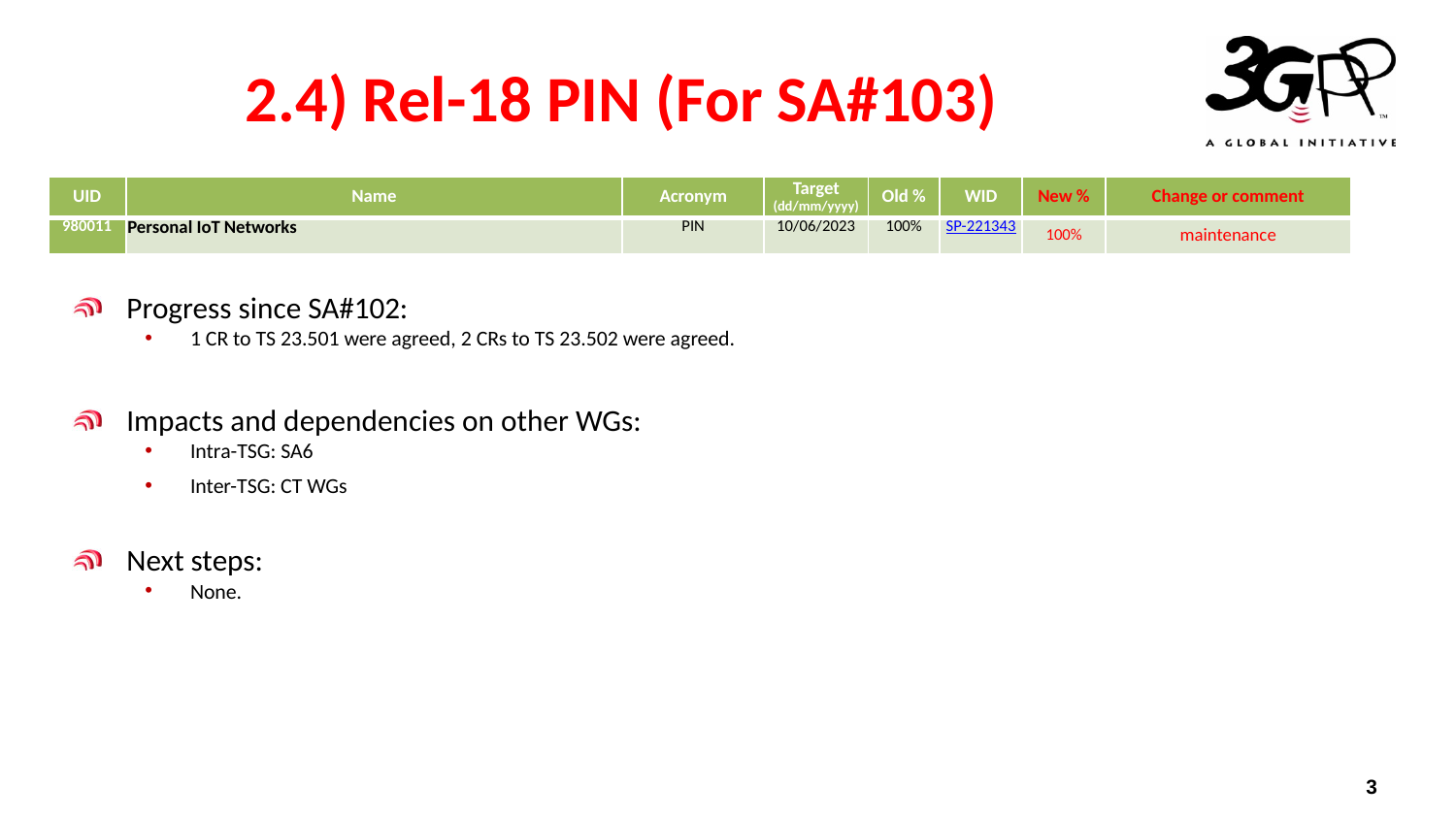

# 2.4) Rel-18 PIN (For SA#103)
| UID | Name | Acronym | Target (dd/mm/yyyy) | Old % | WID | New % | Change or comment |
| --- | --- | --- | --- | --- | --- | --- | --- |
| 980011 | Personal IoT Networks | PIN | 10/06/2023 | 100% | SP-221343 | 100% | maintenance |
Progress since SA#102:
1 CR to TS 23.501 were agreed, 2 CRs to TS 23.502 were agreed.

Impacts and dependencies on other WGs:
Intra-TSG: SA6
Inter-TSG: CT WGs

Next steps:
None.